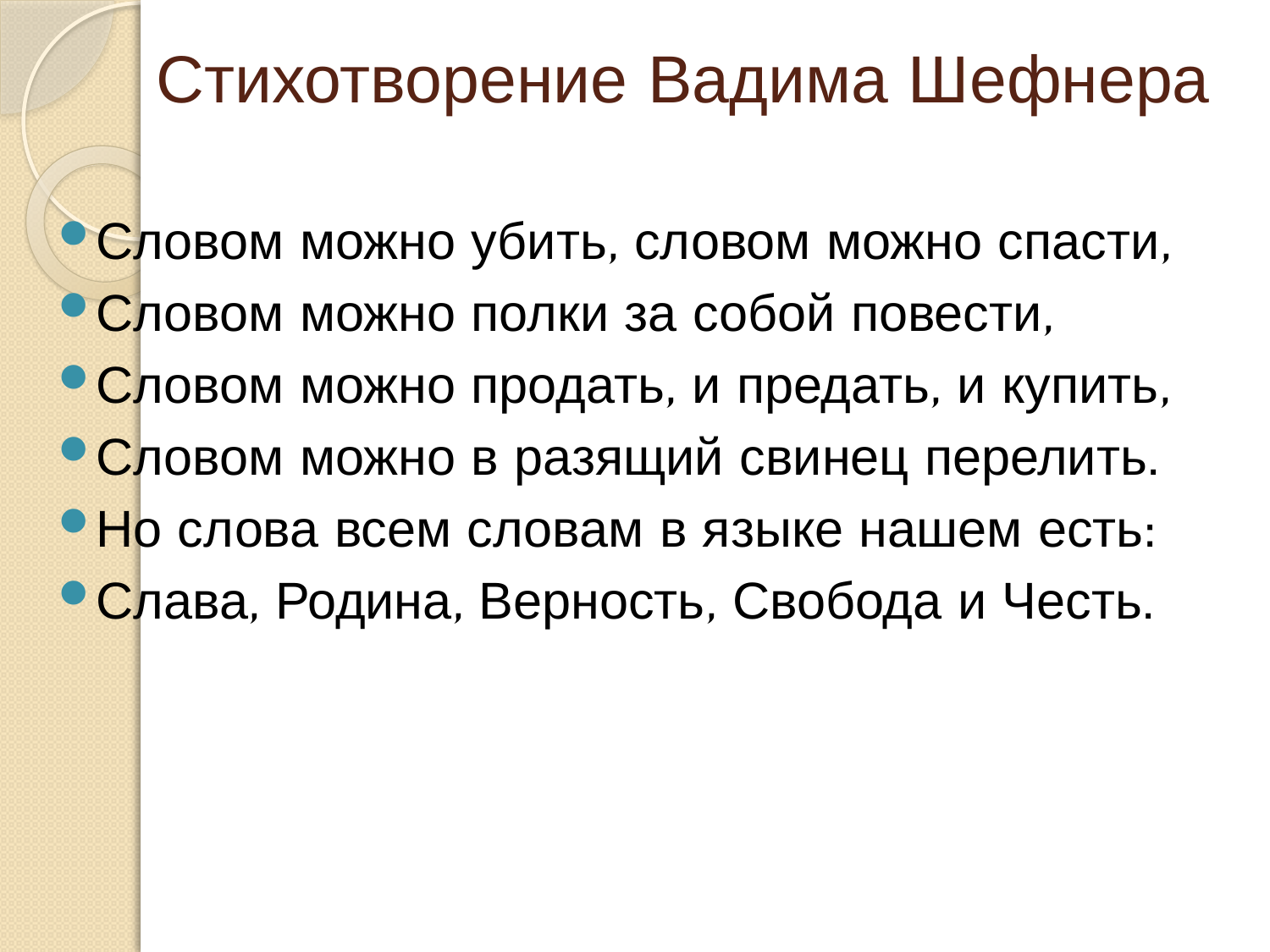

# Стихотворение Вадима Шефнера
Словом можно убить, словом можно спасти,
Словом можно полки за собой повести,
Словом можно продать, и предать, и купить,
Словом можно в разящий свинец перелить.
Но слова всем словам в языке нашем есть:
Слава, Родина, Верность, Свобода и Честь.